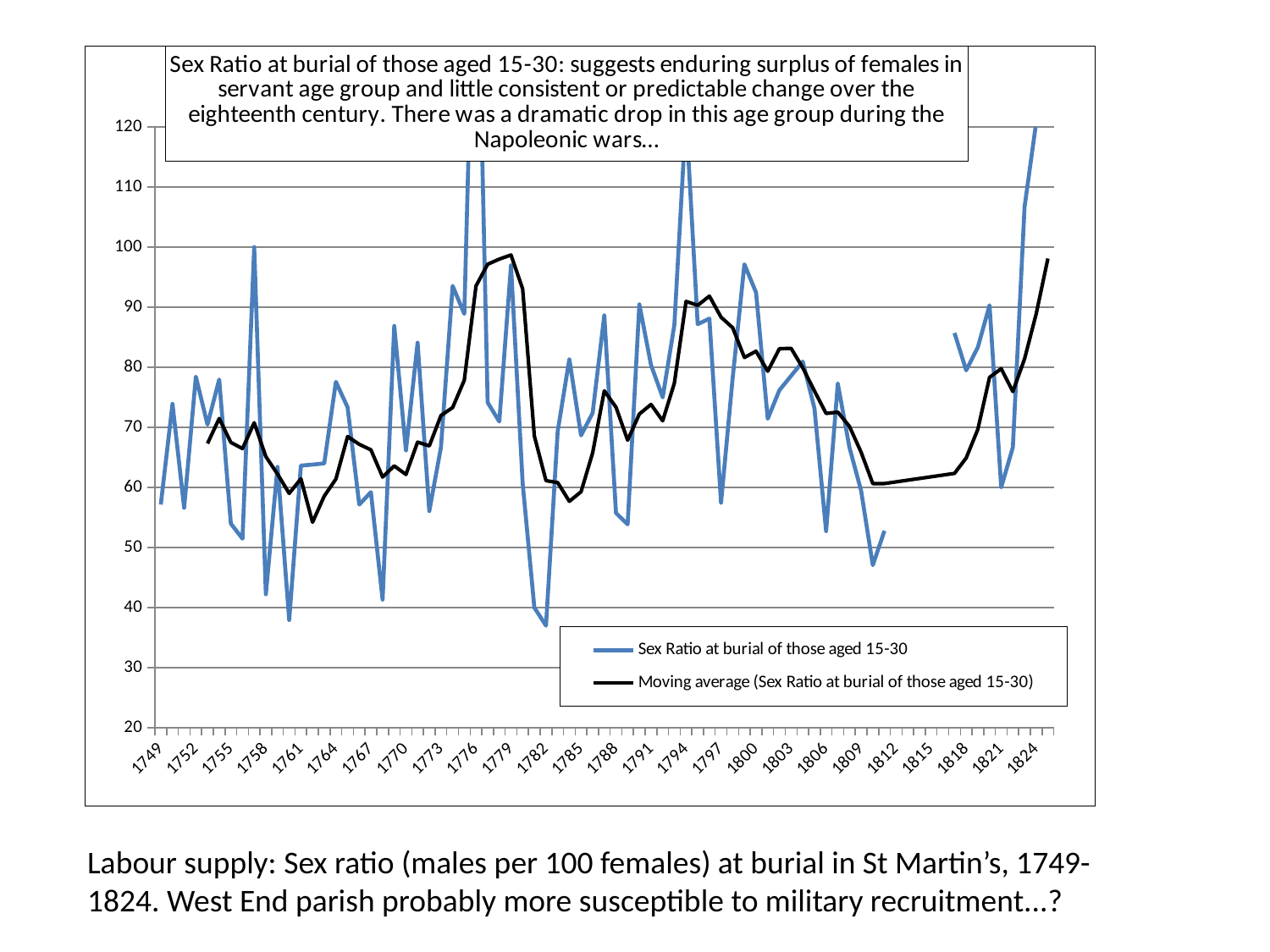

### Chart: Sex Ratio at burial of those aged 15-30: suggests enduring surplus of females in servant age group and little consistent or predictable change over the eighteenth century. There was a dramatic drop in this age group during the Napoleonic wars…

| Category | Sex Ratio at burial of those aged 15-30 |
|---|---|
| 1749 | 57.14285714285715 |
| 1750 | 73.9130434782613 |
| 1751 | 56.60377358490566 |
| 1752 | 78.43137254901961 |
| 1753 | 70.45454545454547 |
| 1754 | 77.96610169491582 |
| 1755 | 53.96825396825397 |
| 1756 | 51.470588235294095 |
| 1757 | 100.0 |
| 1758 | 42.22222222222239 |
| 1759 | 63.41463414634127 |
| 1760 | 37.93103448275842 |
| 1761 | 63.636363636363626 |
| 1762 | 63.793103448276106 |
| 1763 | 64.0 |
| 1764 | 77.58620689655112 |
| 1765 | 73.33333333333326 |
| 1766 | 57.14285714285715 |
| 1767 | 59.21052631578947 |
| 1768 | 41.333333333333336 |
| 1769 | 86.88524590163935 |
| 1770 | 66.15384615384556 |
| 1771 | 84.0909090909091 |
| 1772 | 56.060606060606 |
| 1773 | 66.66666666666667 |
| 1774 | 93.5483870967736 |
| 1775 | 88.88888888888827 |
| 1776 | 162.5 |
| 1777 | 74.13793103448216 |
| 1778 | 70.96774193548386 |
| 1779 | 96.969696969697 |
| 1780 | 60.714285714285715 |
| 1781 | 40.0 |
| 1782 | 36.986301369862844 |
| 1783 | 69.35483870967741 |
| 1784 | 81.35593220338914 |
| 1785 | 68.65671641791039 |
| 1786 | 72.41379310344827 |
| 1787 | 88.63636363636364 |
| 1788 | 55.73770491803281 |
| 1789 | 53.84615384615409 |
| 1790 | 90.47619047619048 |
| 1791 | 80.39215686274508 |
| 1792 | 75.0 |
| 1793 | 87.03703703703704 |
| 1794 | 121.95121951219512 |
| 1795 | 87.17948717948623 |
| 1796 | 88.0952380952381 |
| 1797 | 57.446808510638114 |
| 1798 | 78.2608695652182 |
| 1799 | 97.14285714285644 |
| 1800 | 92.45283018867916 |
| 1801 | 71.42857142857139 |
| 1802 | 76.19047619047558 |
| 1803 | 78.5714285714282 |
| 1804 | 80.95238095238037 |
| 1805 | 73.17073170731655 |
| 1806 | 52.72727272727276 |
| 1807 | 77.27272727272656 |
| 1808 | 66.66666666666667 |
| 1809 | 59.45945945945919 |
| 1810 | 47.058823529411754 |
| 1811 | 52.77777777777778 |
| 1812 | None |
| 1813 | None |
| 1814 | None |
| 1815 | None |
| 1816 | None |
| 1817 | 85.71428571428572 |
| 1818 | 79.4871794871799 |
| 1819 | 83.33333333333326 |
| 1820 | 90.32258064516128 |
| 1821 | 60.0 |
| 1822 | 66.66666666666667 |
| 1823 | 106.66666666666667 |
| 1824 | 120.83333333333299 |
| 1825 | 136.3636363636371 |
Labour supply: Sex ratio (males per 100 females) at burial in St Martin’s, 1749-1824. West End parish probably more susceptible to military recruitment...?